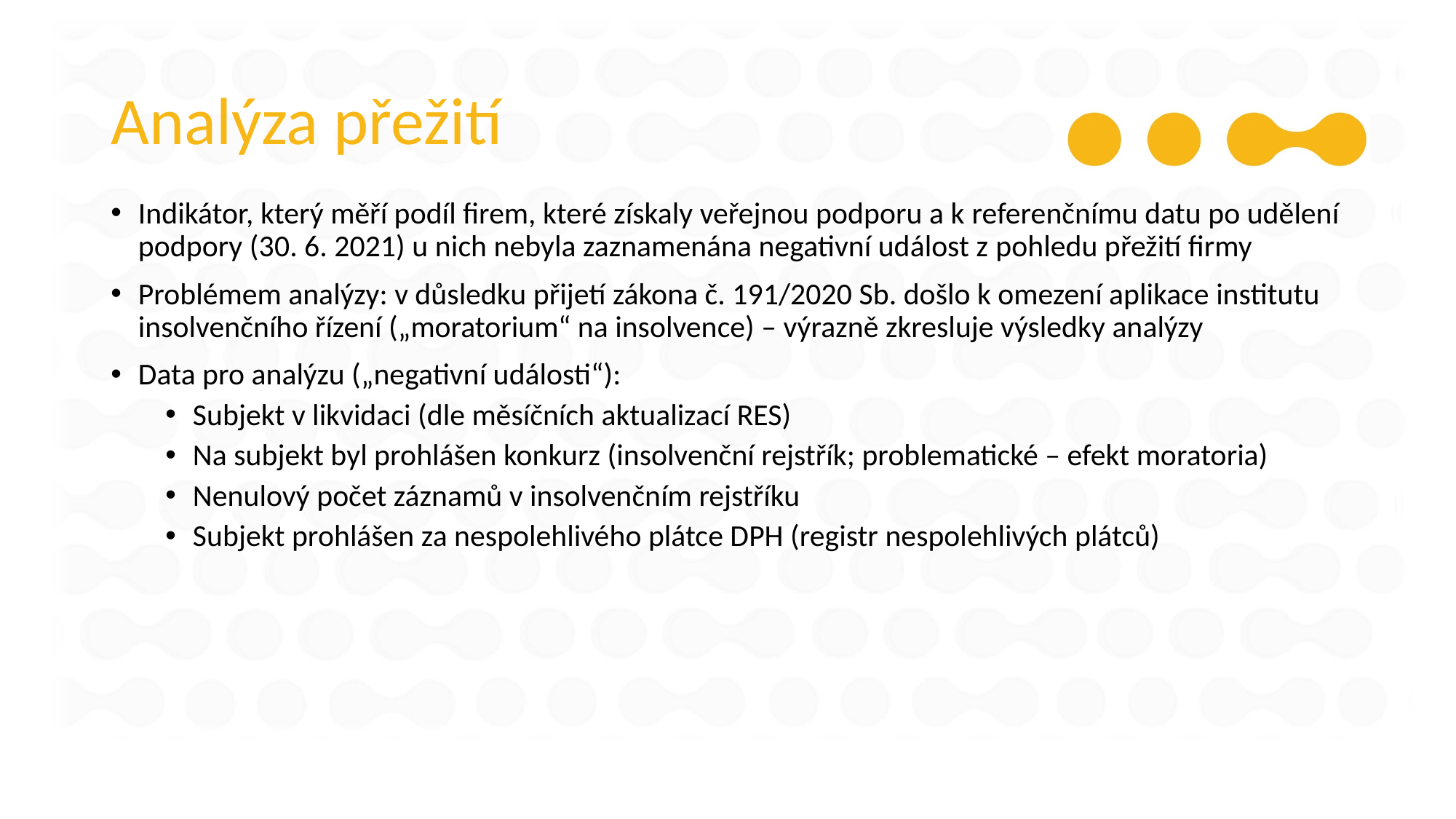

# Analýza přežití
Indikátor, který měří podíl firem, které získaly veřejnou podporu a k referenčnímu datu po udělení podpory (30. 6. 2021) u nich nebyla zaznamenána negativní událost z pohledu přežití firmy
Problémem analýzy: v důsledku přijetí zákona č. 191/2020 Sb. došlo k omezení aplikace institutu insolvenčního řízení („moratorium“ na insolvence) – výrazně zkresluje výsledky analýzy
Data pro analýzu („negativní události“):
Subjekt v likvidaci (dle měsíčních aktualizací RES)
Na subjekt byl prohlášen konkurz (insolvenční rejstřík; problematické – efekt moratoria)
Nenulový počet záznamů v insolvenčním rejstříku
Subjekt prohlášen za nespolehlivého plátce DPH (registr nespolehlivých plátců)